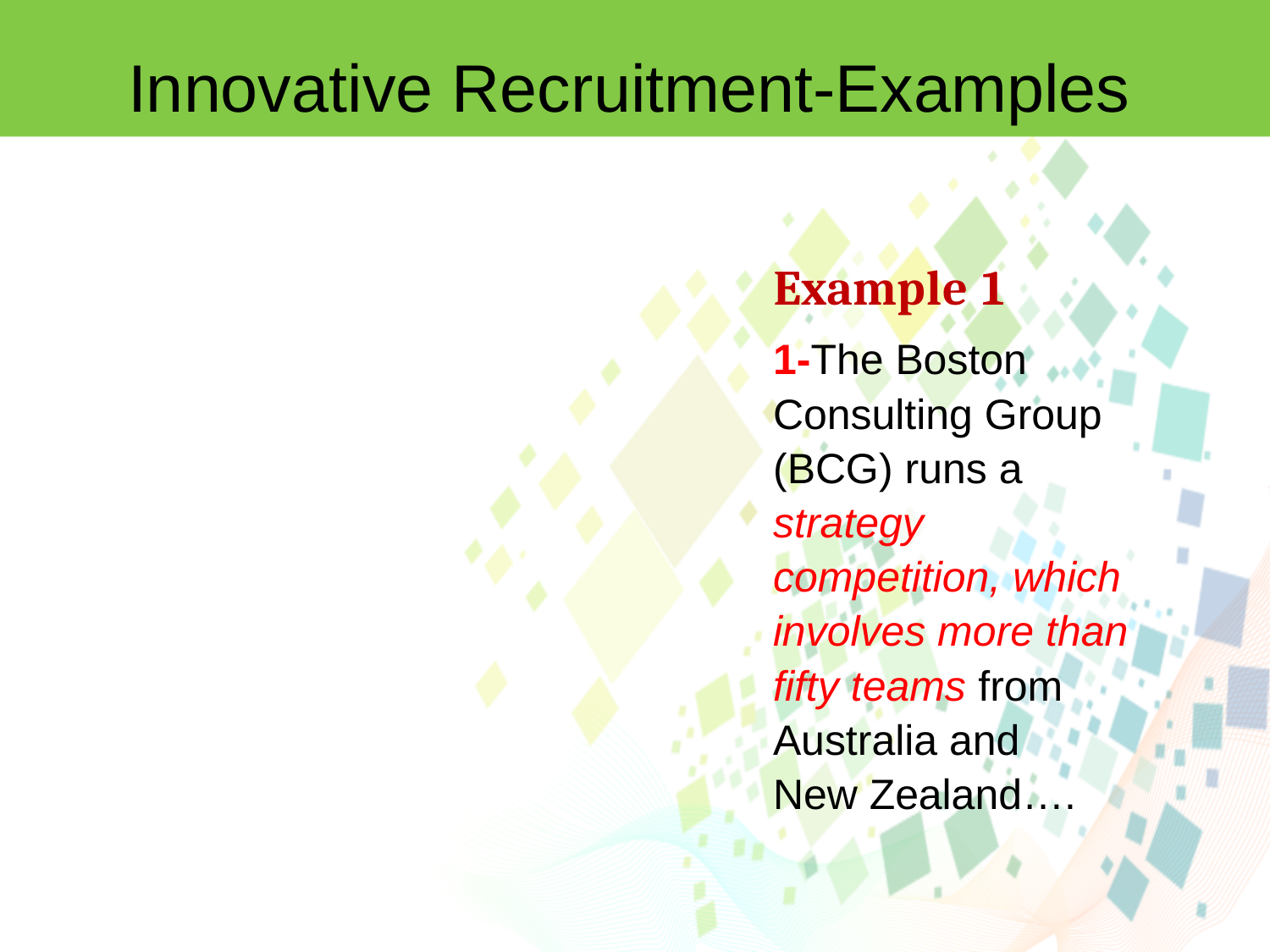

Innovative Recruitment-Examples
Example 1
1-The Boston Consulting Group (BCG) runs a strategy competition, which involves more than fifty teams from Australia and   New Zealand….